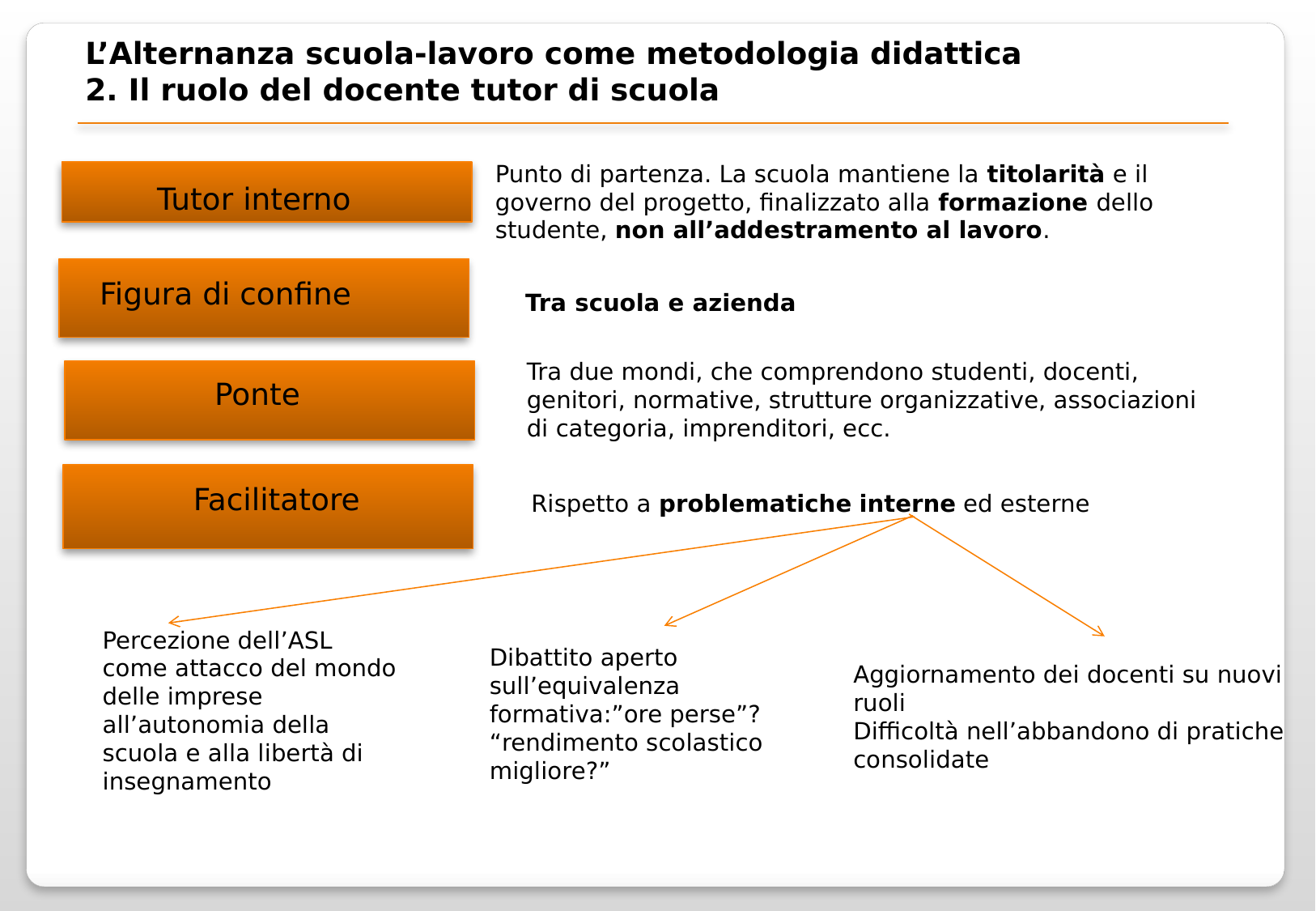

L’Alternanza scuola-lavoro come metodologia didattica
2. Il ruolo del docente tutor di scuola
Punto di partenza. La scuola mantiene la titolarità e il governo del progetto, finalizzato alla formazione dello studente, non all’addestramento al lavoro.

Tutor interno

Figura di confine
Tra scuola e azienda
Tra due mondi, che comprendono studenti, docenti, genitori, normative, strutture organizzative, associazioni di categoria, imprenditori, ecc.

Ponte

Facilitatore
Rispetto a problematiche interne ed esterne
Percezione dell’ASL come attacco del mondo delle imprese all’autonomia della scuola e alla libertà di insegnamento
Dibattito aperto sull’equivalenza formativa:”ore perse”?
“rendimento scolastico migliore?”
Aggiornamento dei docenti su nuovi ruoli
Difficoltà nell’abbandono di pratiche consolidate